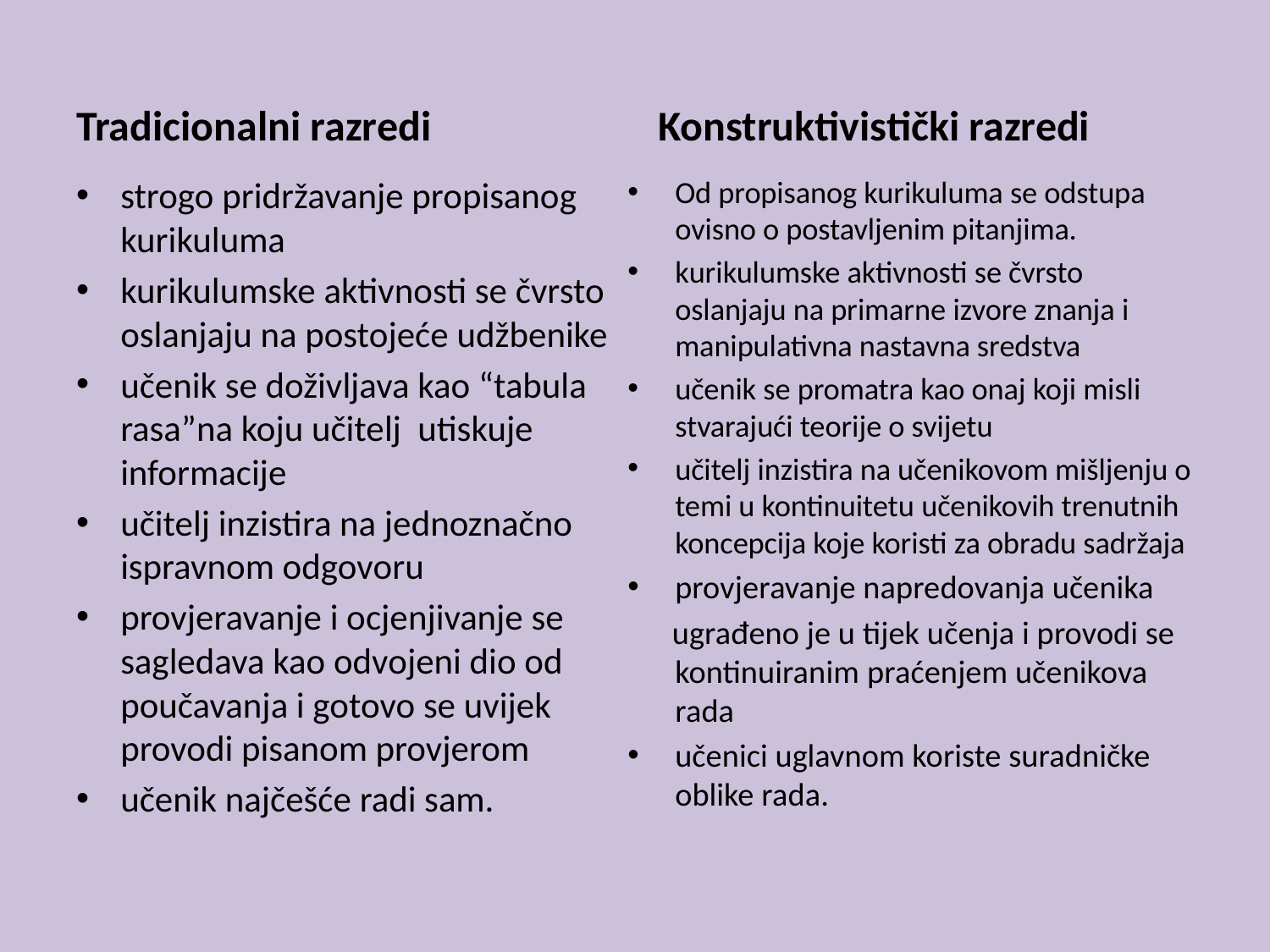

Tradicionalni razredi
Konstruktivistički razredi
strogo pridržavanje propisanog kurikuluma
kurikulumske aktivnosti se čvrsto oslanjaju na postojeće udžbenike
učenik se doživljava kao “tabula rasa”na koju učitelj  utiskuje informacije
učitelj inzistira na jednoznačno ispravnom odgovoru
provjeravanje i ocjenjivanje se sagledava kao odvojeni dio od poučavanja i gotovo se uvijek provodi pisanom provjerom
učenik najčešće radi sam.
Od propisanog kurikuluma se odstupa ovisno o postavljenim pitanjima.
kurikulumske aktivnosti se čvrsto oslanjaju na primarne izvore znanja i manipulativna nastavna sredstva
učenik se promatra kao onaj koji misli stvarajući teorije o svijetu
učitelj inzistira na učenikovom mišljenju o temi u kontinuitetu učenikovih trenutnih koncepcija koje koristi za obradu sadržaja
provjeravanje napredovanja učenika
      ugrađeno je u tijek učenja i provodi se kontinuiranim praćenjem učenikova rada
učenici uglavnom koriste suradničke oblike rada.